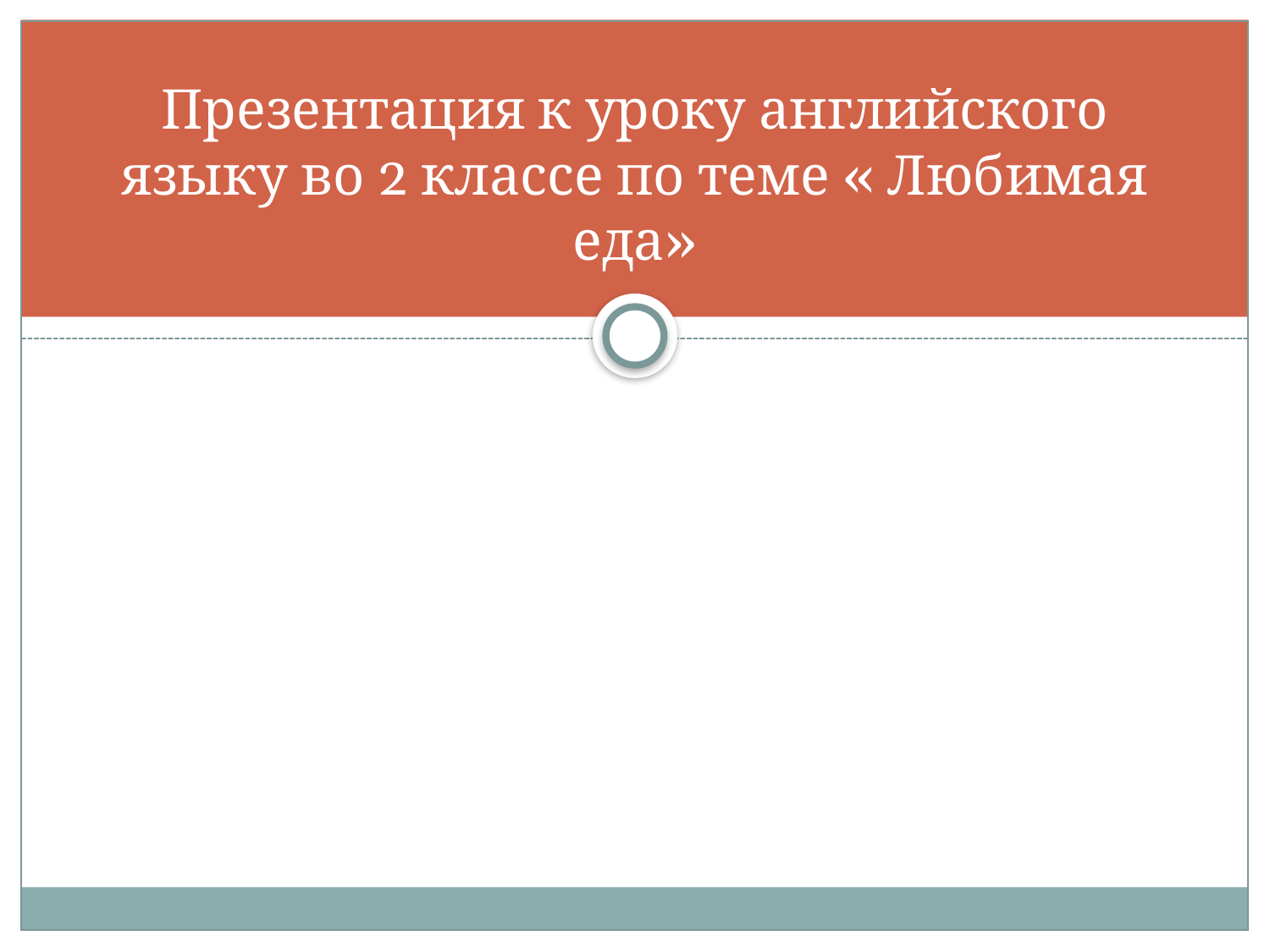

# Презентация к уроку английского языку во 2 классе по теме « Любимая еда»